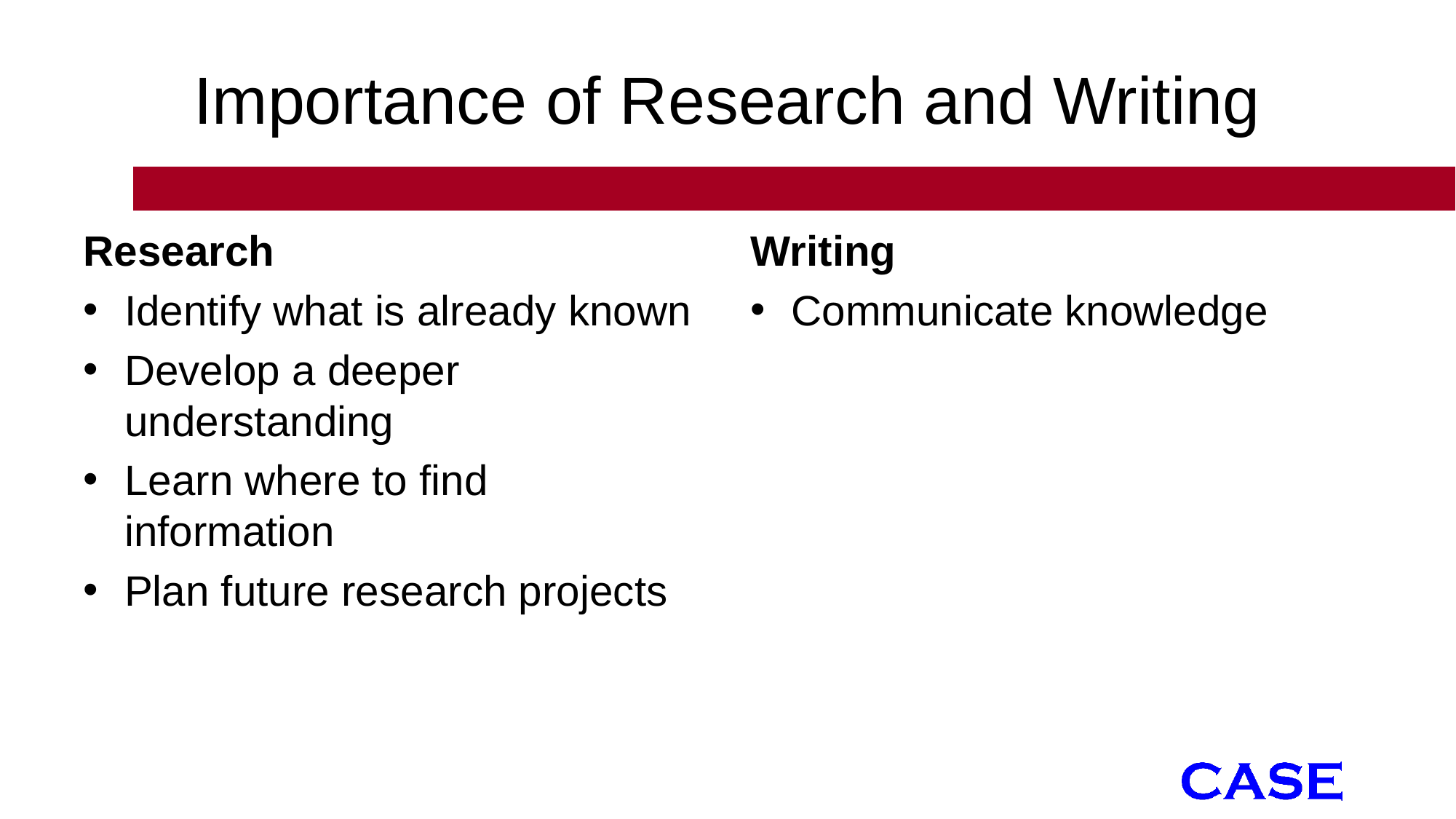

# Importance of Research and Writing
Writing
Communicate knowledge

Research
Identify what is already known
Develop a deeper understanding
Learn where to find information
Plan future research projects